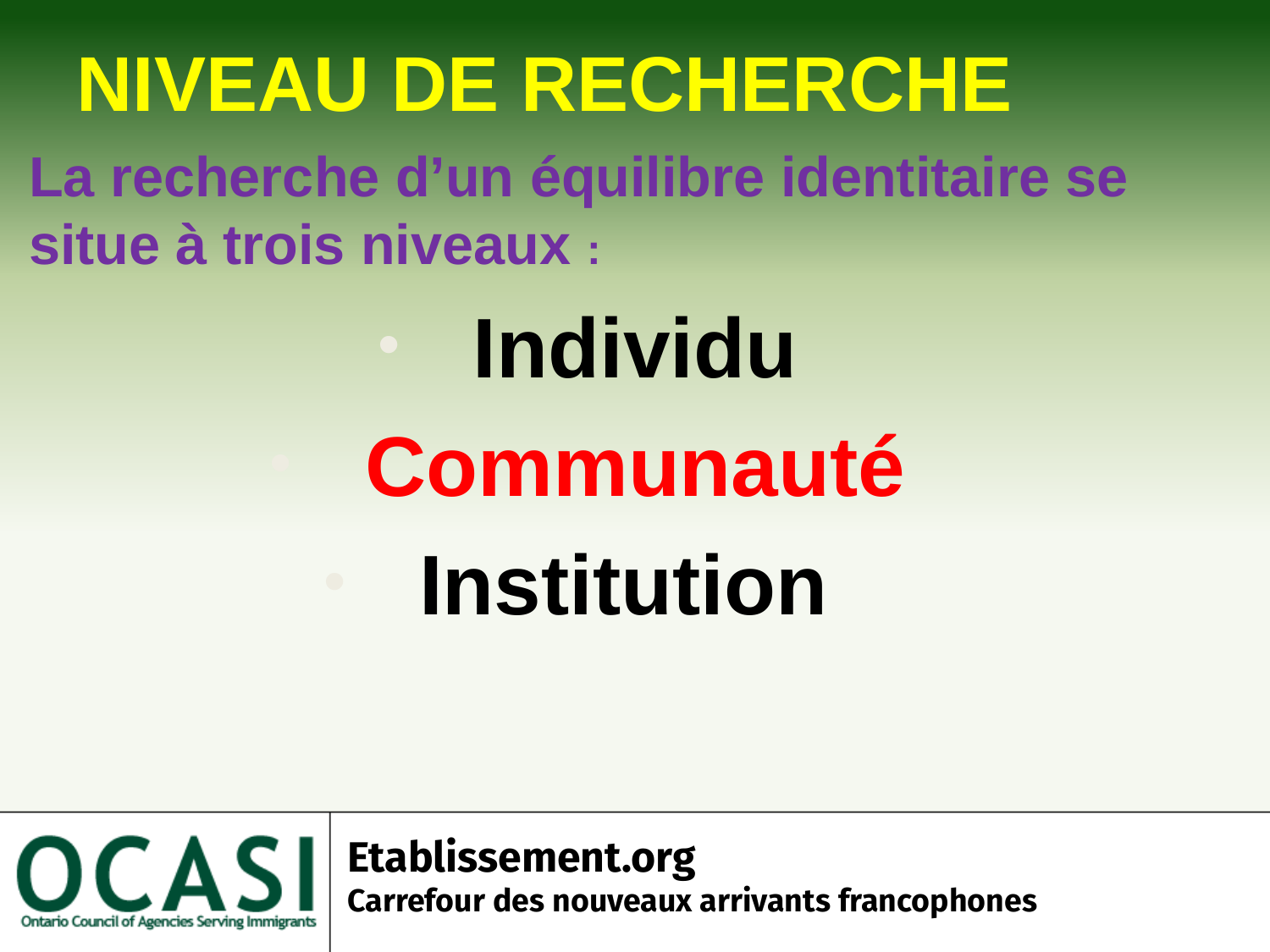

NIVEAU DE RECHERCHE
La recherche d’un équilibre identitaire se situe à trois niveaux :
Individu
Communauté
Institution

Etablissement.org
Carrefour des nouveaux arrivants francophones